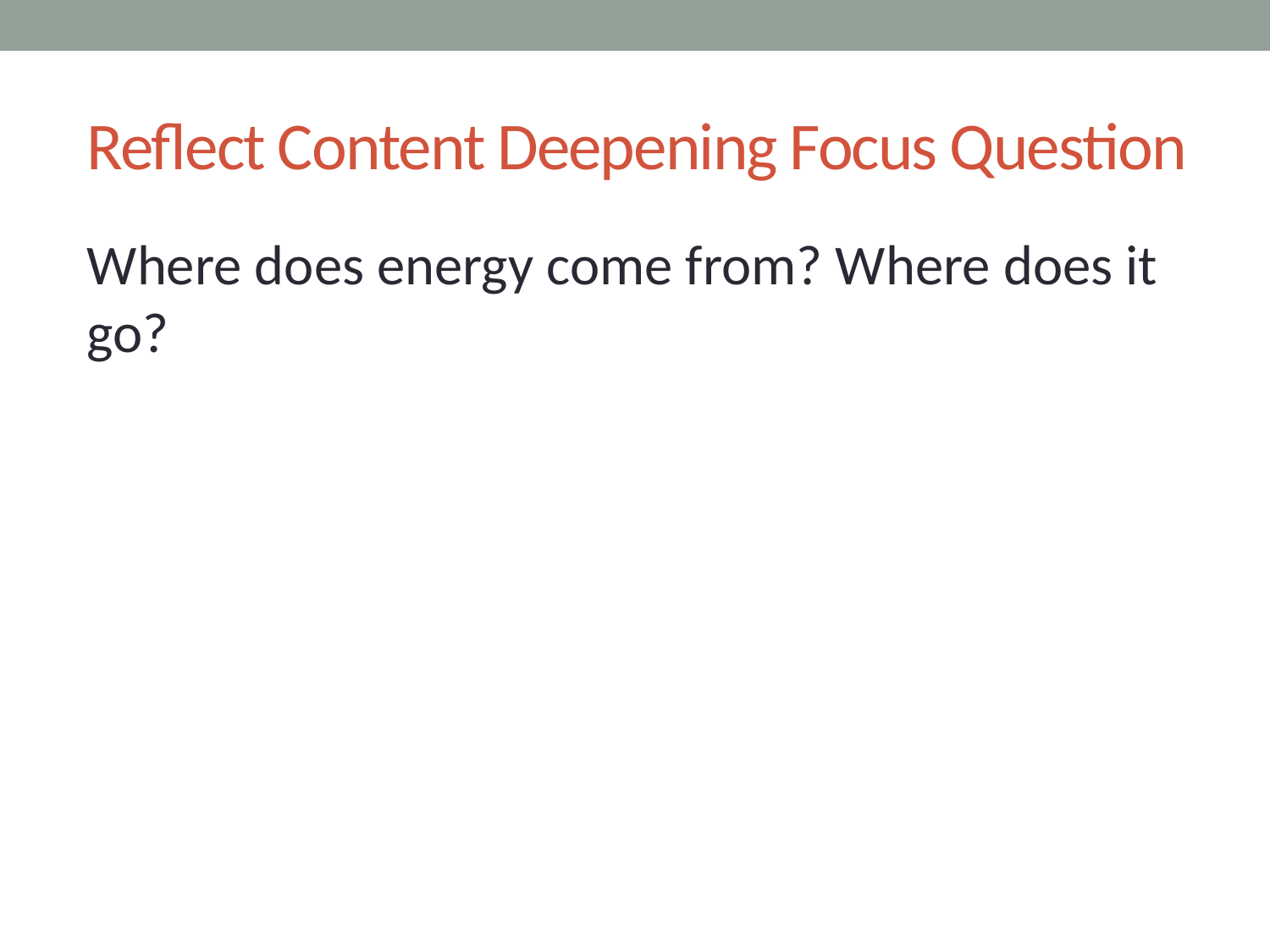

# Reflect Content Deepening Focus Question
Where does energy come from? Where does it go?